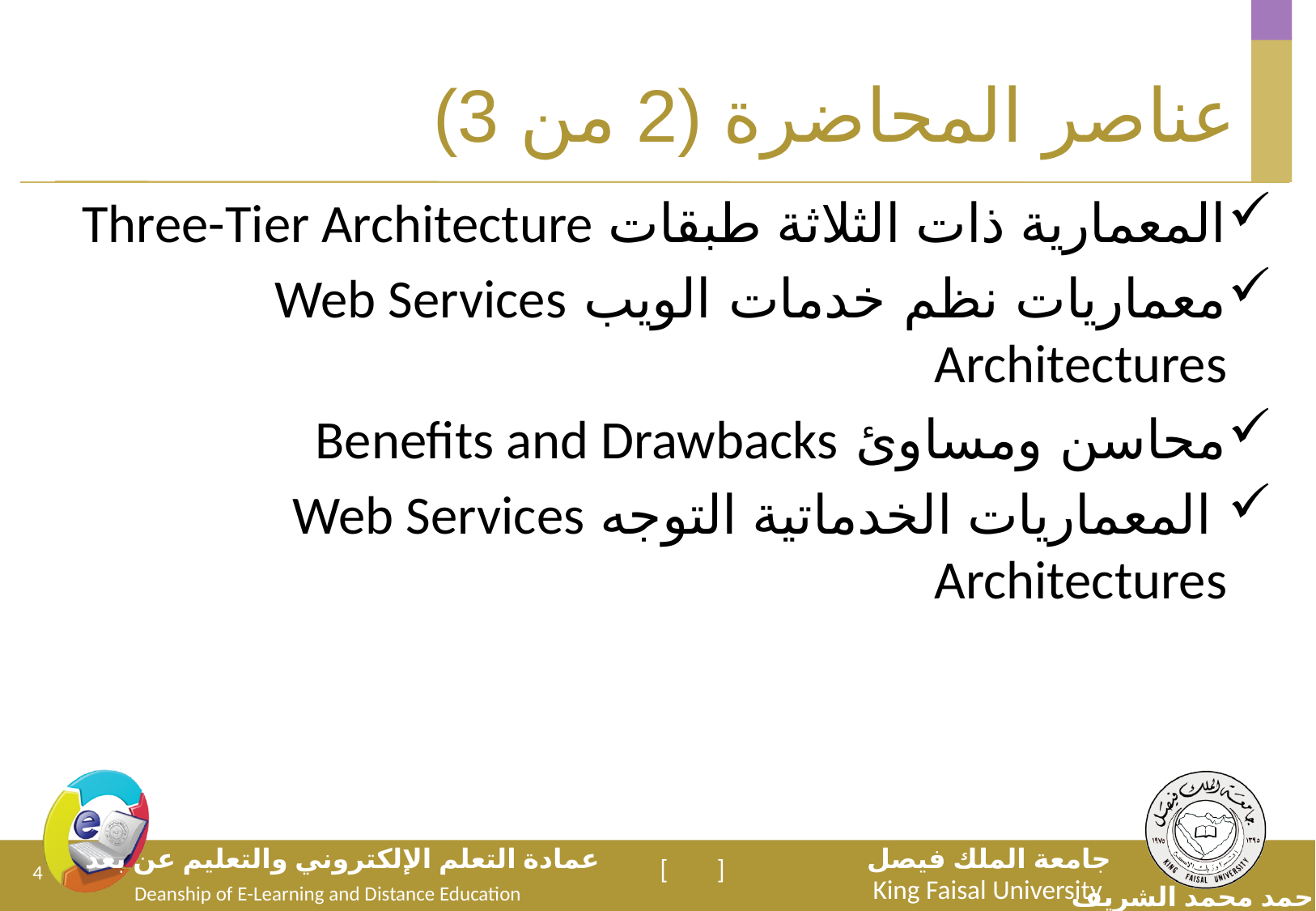

# عناصر المحاضرة (2 من 3)
المعمارية ذات الثلاثة طبقات Three-Tier Architecture
معماريات نظم خدمات الويب Web Services Architectures
محاسن ومساوئ Benefits and Drawbacks
 المعماريات الخدماتية التوجه Web Services Architectures

4